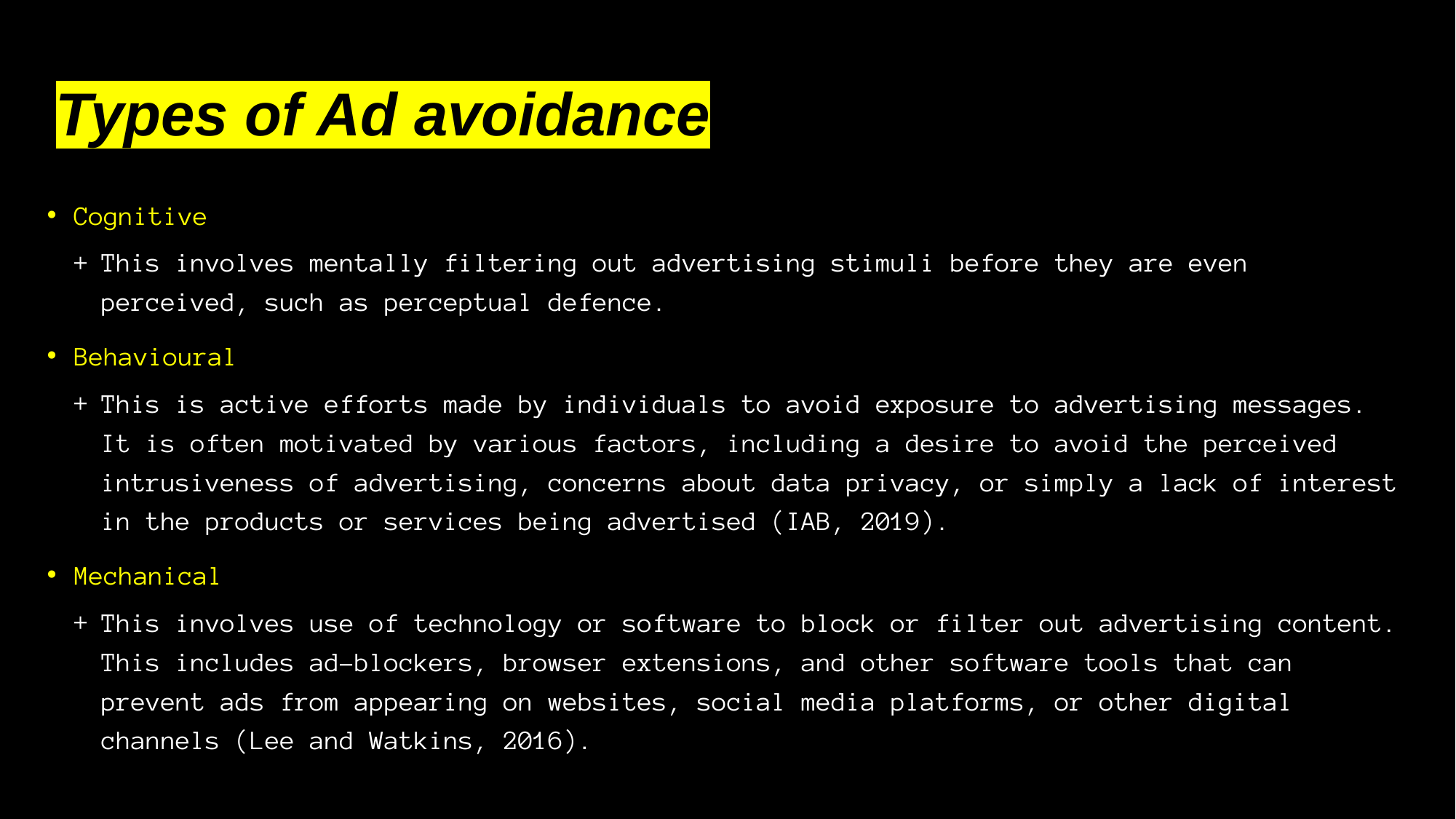

# Types of Ad avoidance
Cognitive
This involves mentally filtering out advertising stimuli before they are even perceived, such as perceptual defence.
Behavioural
This is active efforts made by individuals to avoid exposure to advertising messages. It is often motivated by various factors, including a desire to avoid the perceived intrusiveness of advertising, concerns about data privacy, or simply a lack of interest in the products or services being advertised (IAB, 2019).
Mechanical
This involves use of technology or software to block or filter out advertising content. This includes ad-blockers, browser extensions, and other software tools that can prevent ads from appearing on websites, social media platforms, or other digital channels (Lee and Watkins, 2016).